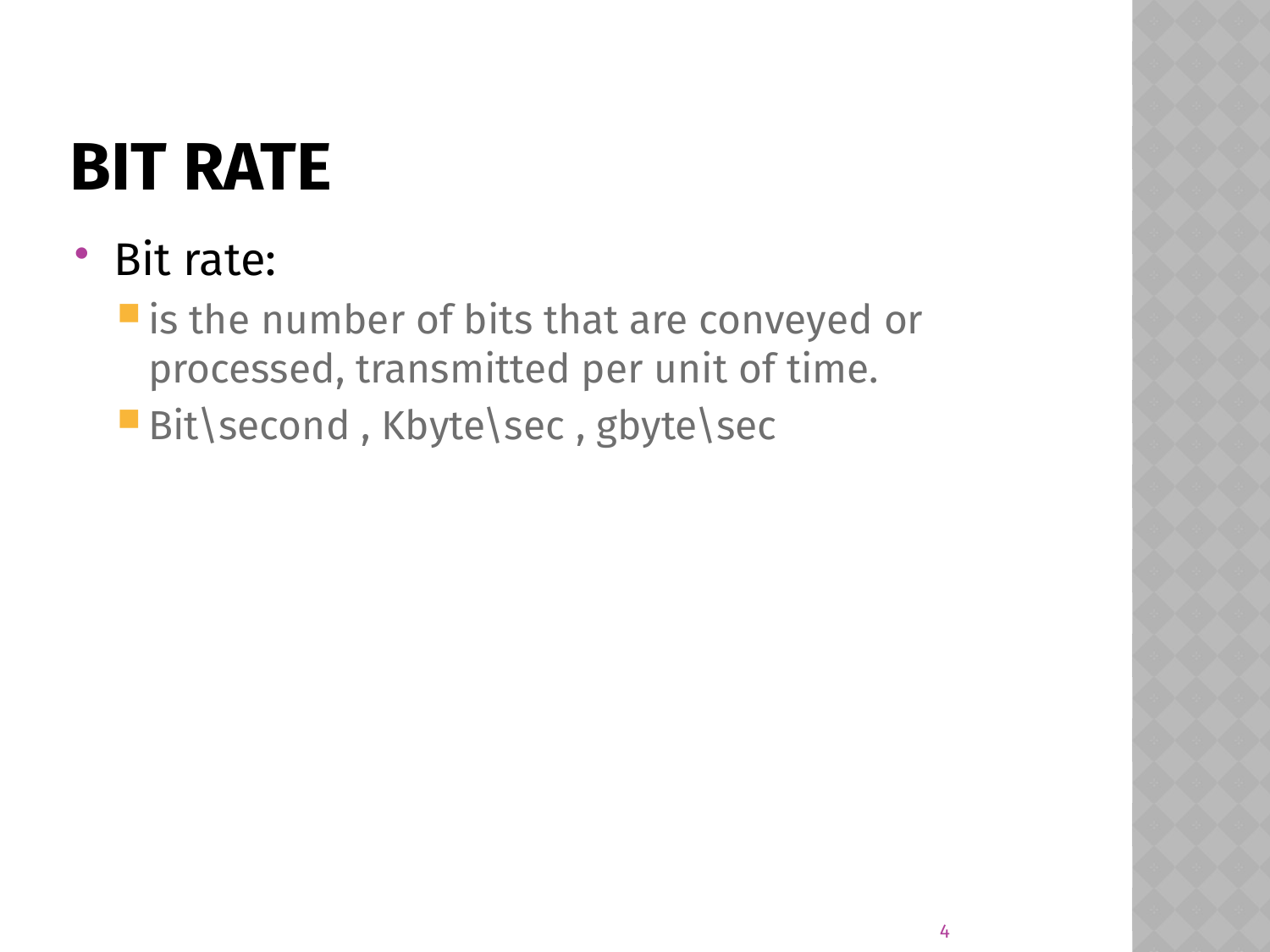

# Bit rate
Bit rate:
is the number of bits that are conveyed or processed, transmitted per unit of time.
Bit\second , Kbyte\sec , gbyte\sec
4